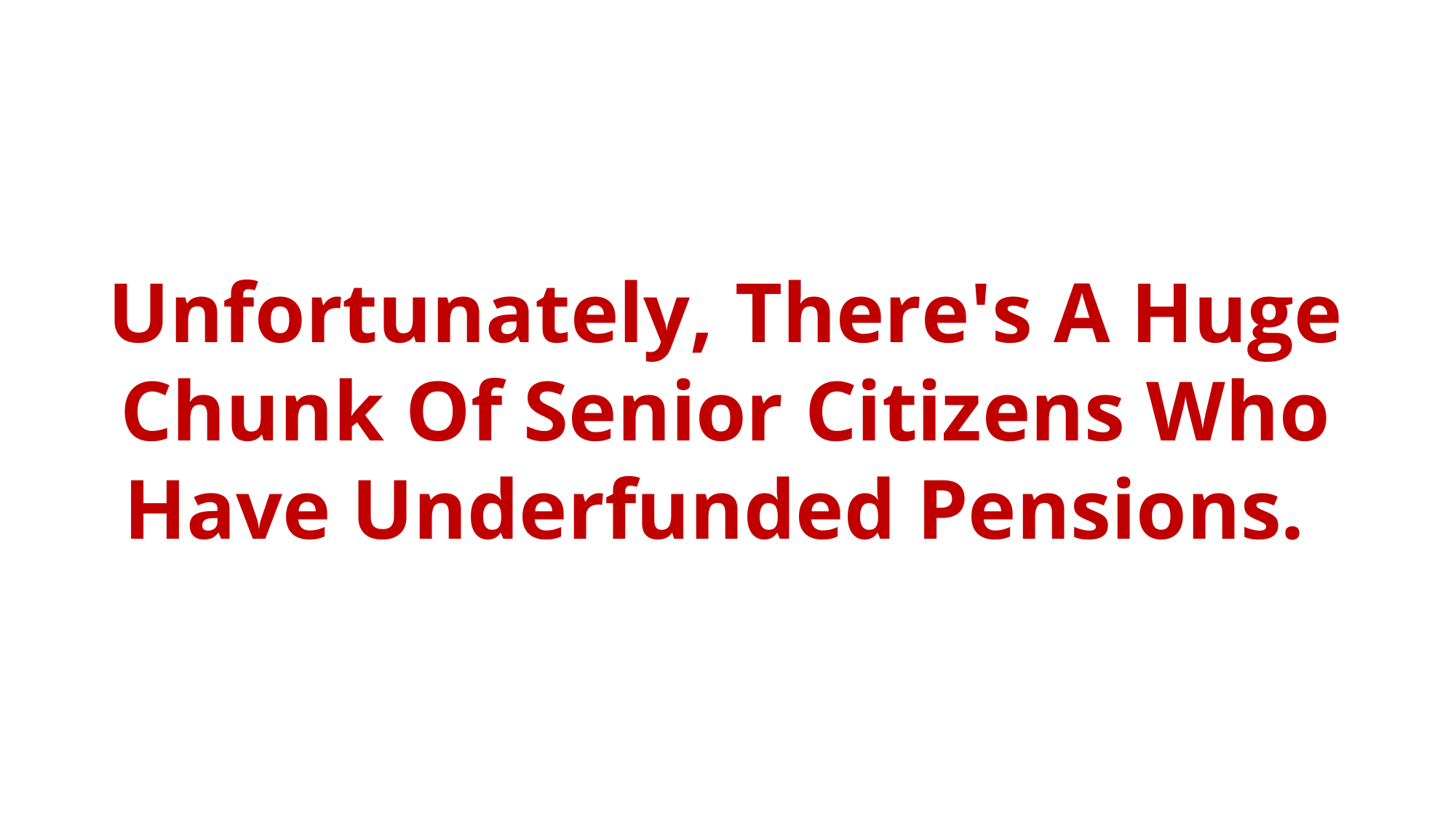

Unfortunately, There's A Huge Chunk Of Senior Citizens Who Have Underfunded Pensions.